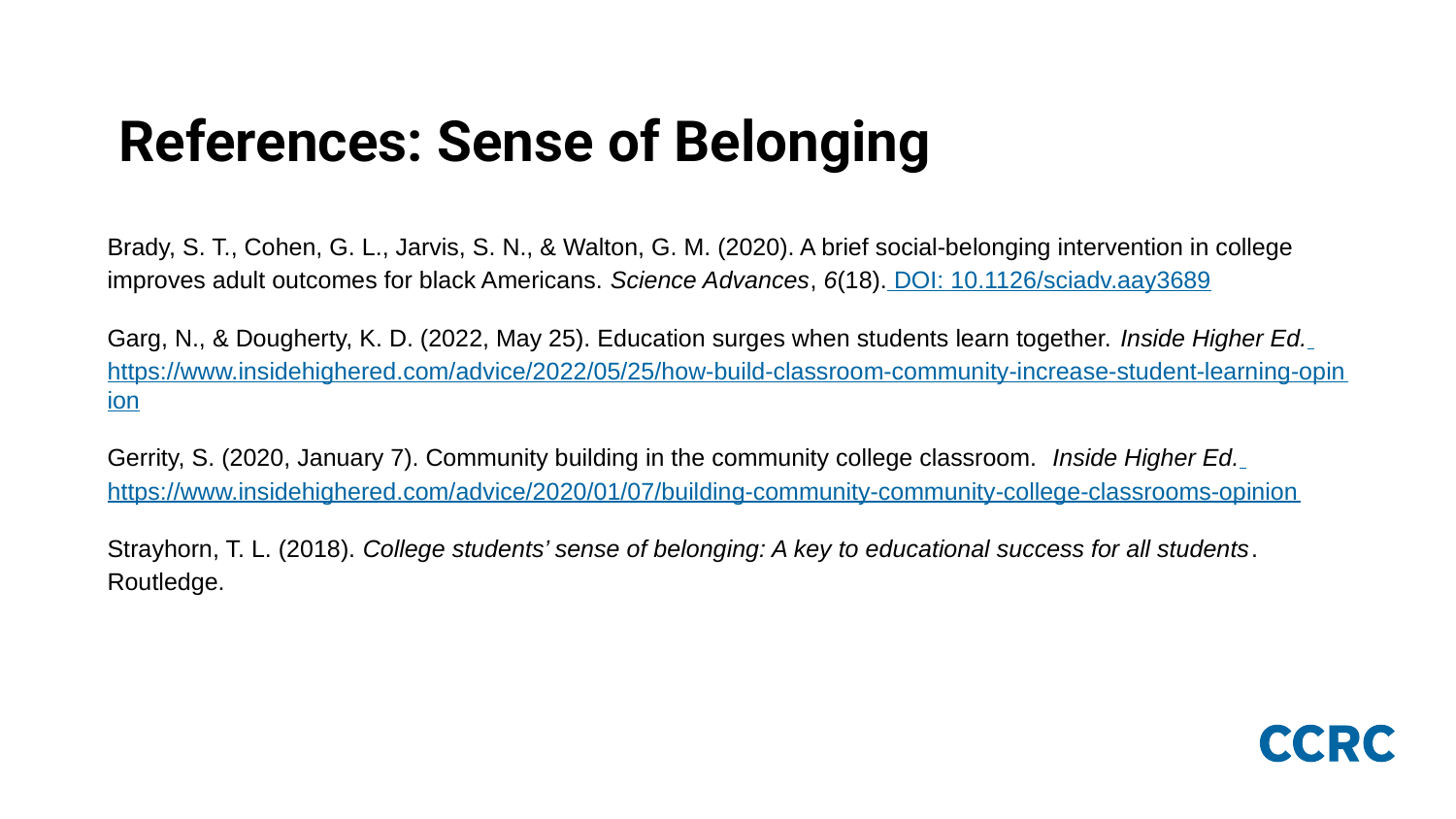

# References: Sense of Belonging
Brady, S. T., Cohen, G. L., Jarvis, S. N., & Walton, G. M. (2020). A brief social-belonging intervention in college improves adult outcomes for black Americans. Science Advances, 6(18). DOI: 10.1126/sciadv.aay3689
Garg, N., & Dougherty, K. D. (2022, May 25). Education surges when students learn together. Inside Higher Ed. https://www.insidehighered.com/advice/2022/05/25/how-build-classroom-community-increase-student-learning-opinion
Gerrity, S. (2020, January 7). Community building in the community college classroom.  Inside Higher Ed. https://www.insidehighered.com/advice/2020/01/07/building-community-community-college-classrooms-opinion
Strayhorn, T. L. (2018). College students’ sense of belonging: A key to educational success for all students. Routledge.